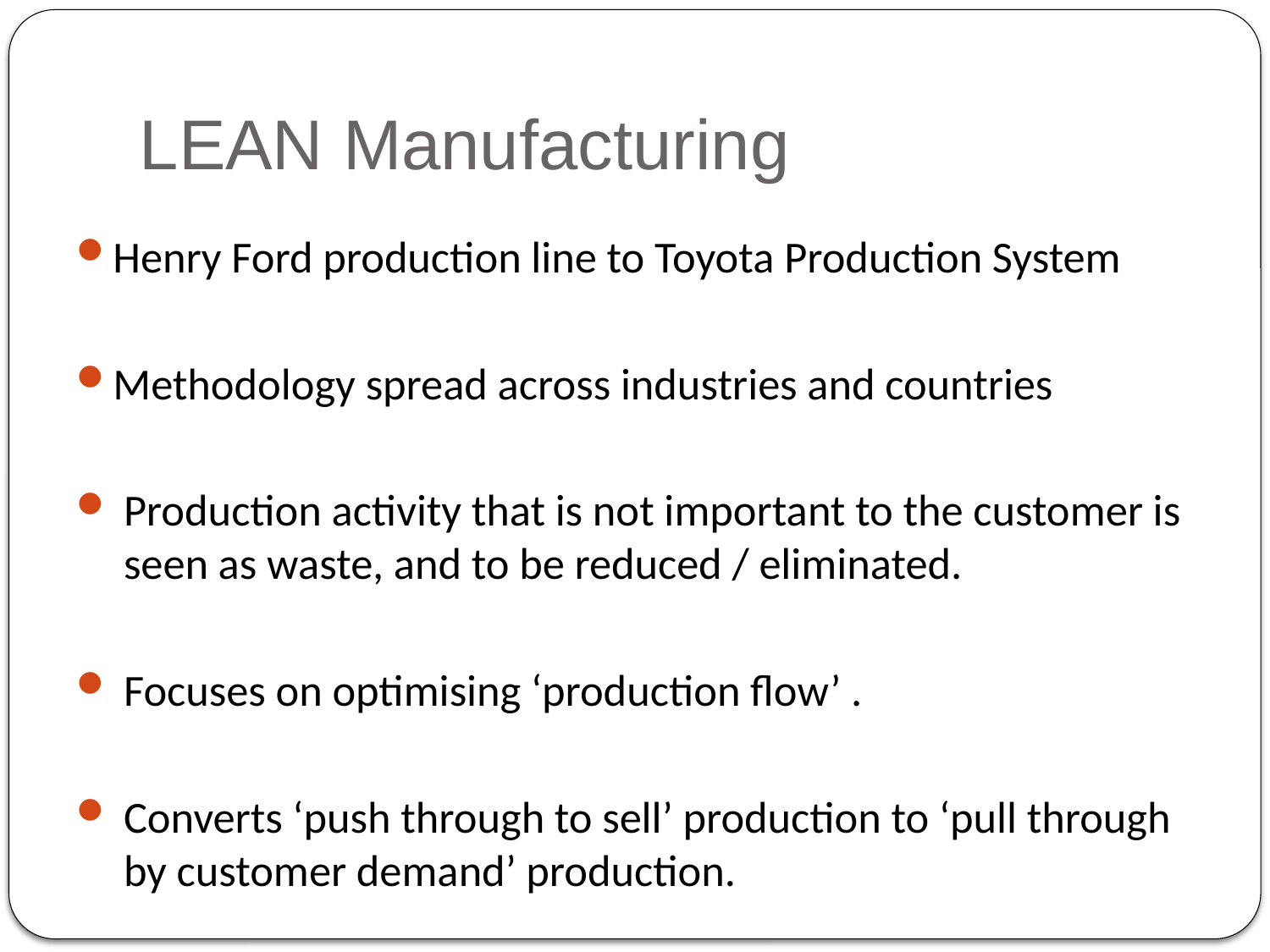

# LEAN Manufacturing
Henry Ford production line to Toyota Production System

Methodology spread across industries and countries

Production activity that is not important to the customer is seen as waste, and to be reduced / eliminated.

Focuses on optimising ‘production flow’ .

Converts ‘push through to sell’ production to ‘pull through by customer demand’ production.